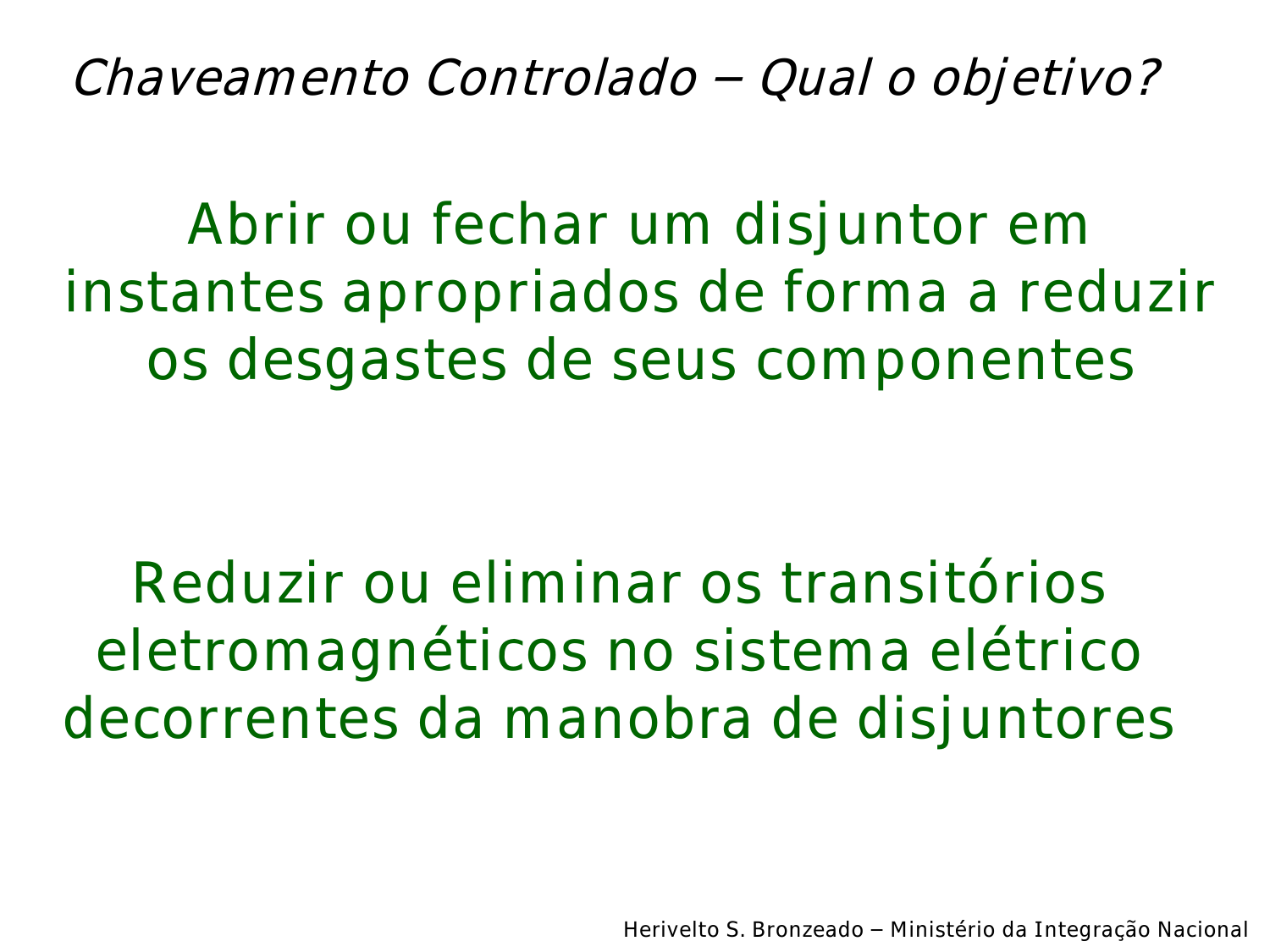

Chaveamento Controlado – Qual o objetivo?
Abrir ou fechar um disjuntor em instantes apropriados de forma a reduzir os desgastes de seus componentes
Reduzir ou eliminar os transitórios eletromagnéticos no sistema elétrico decorrentes da manobra de disjuntores